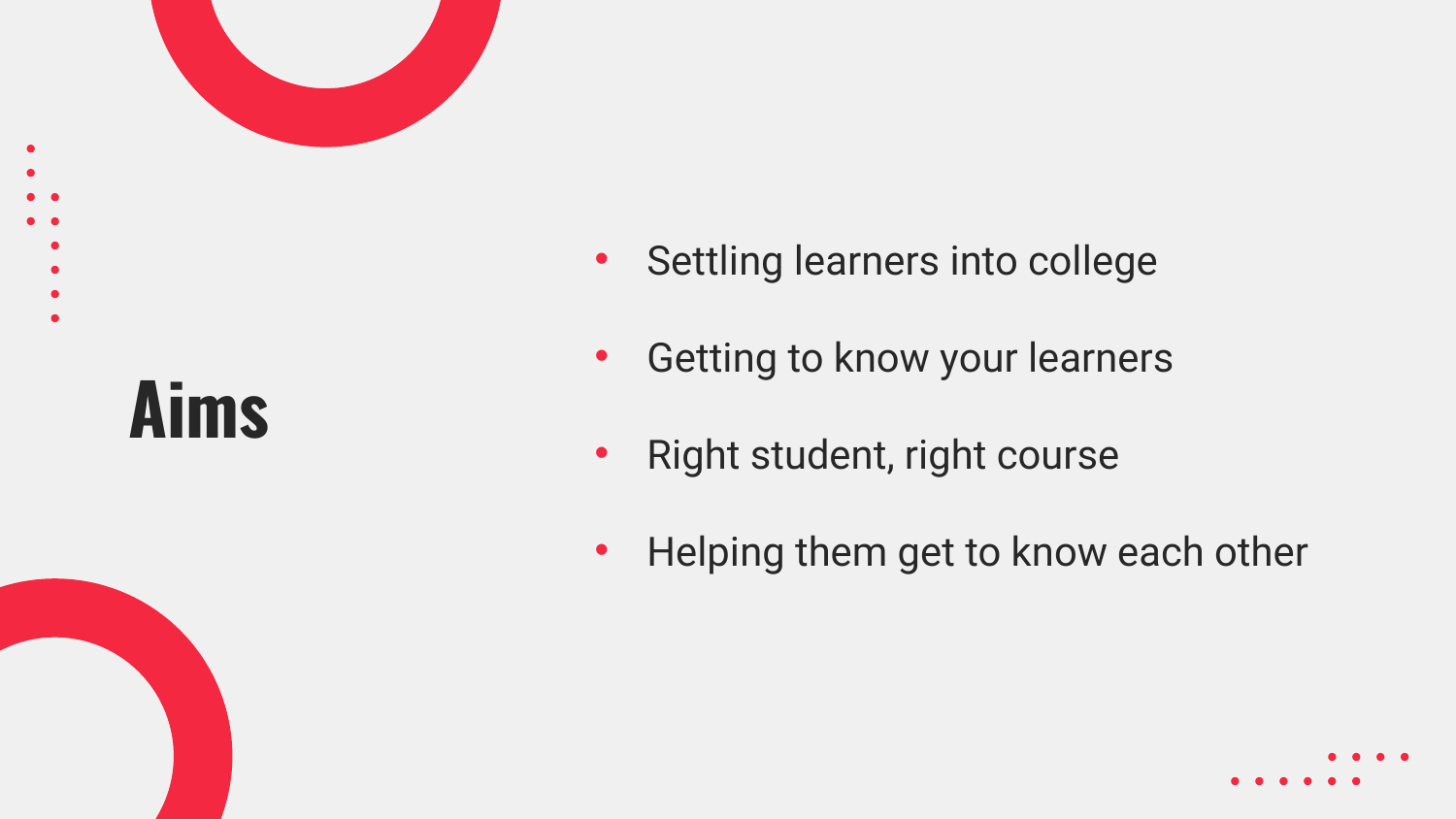

Settling learners into college
Getting to know your learners
Right student, right course

Helping them get to know each other
Aims